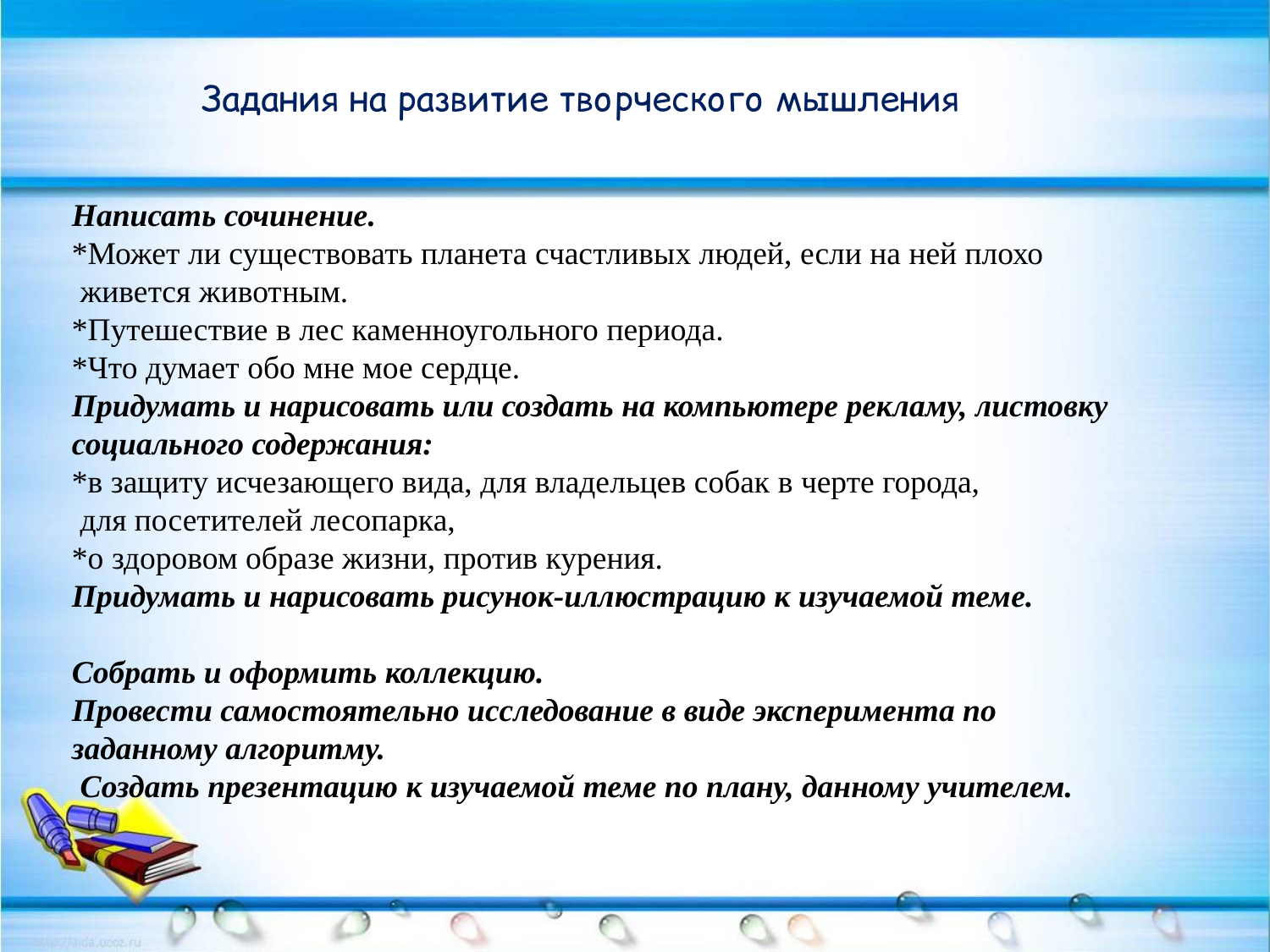

Задания на развитие творческого мышления
Написать сочинение.
*Может ли существовать планета счастливых людей, если на ней плохо
 живется животным.
*Путешествие в лес каменноугольного периода.
*Что думает обо мне мое сердце.
Придумать и нарисовать или создать на компьютере рекламу, листовку
социального содержания:
*в защиту исчезающего вида, для владельцев собак в черте города,
 для посетителей лесопарка,
*о здоровом образе жизни, против курения.
Придумать и нарисовать рисунок-иллюстрацию к изучаемой темe.

Coбрать и оформить коллекцию.
Провести самостоятельно исследование в виде эксперимента по
заданному алгоритму.
 Создать презентацию к изучаемой теме по плану, данному учителем.